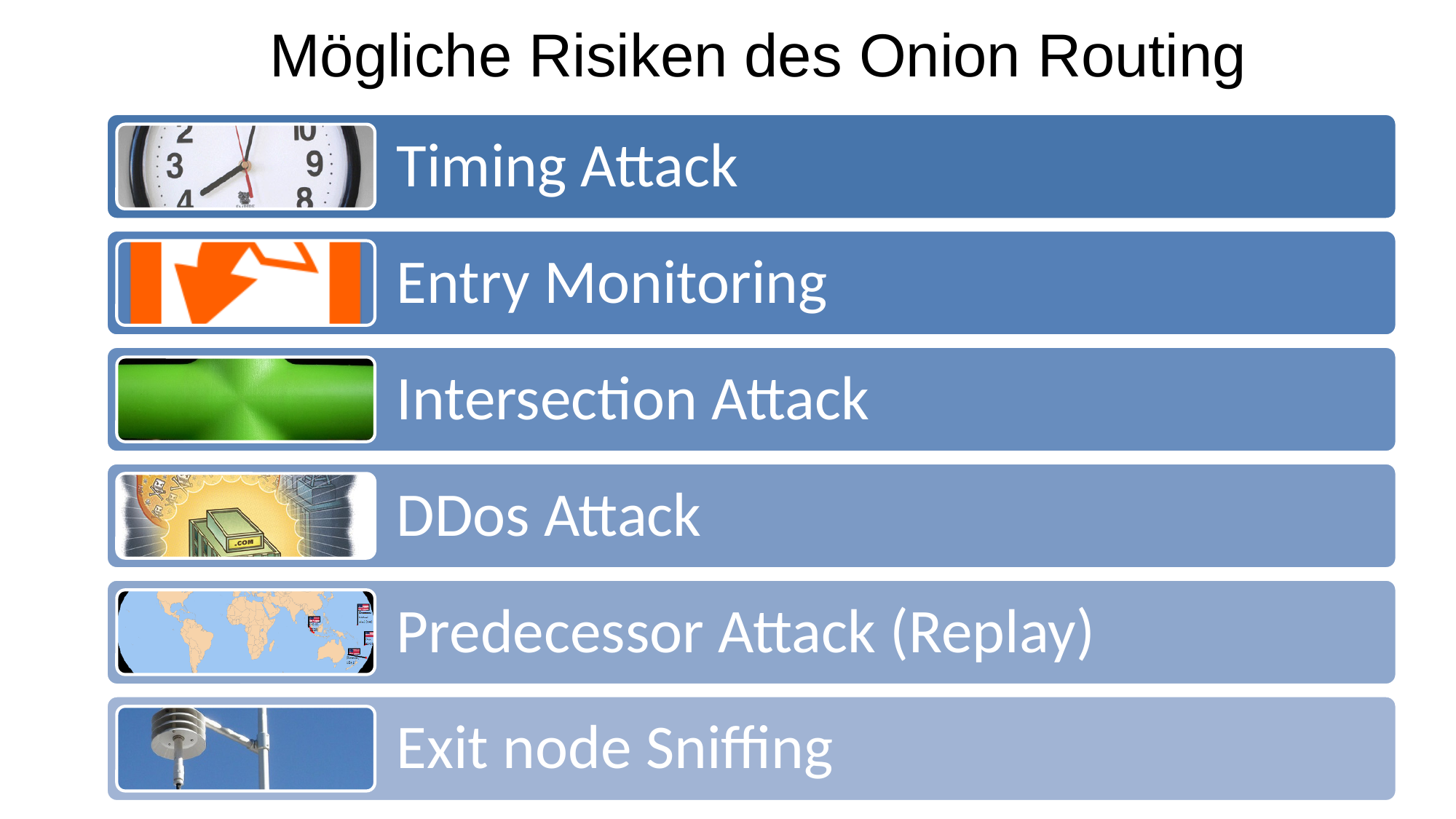

Mögliche Risiken des Onion Routing
Timing Attack
Entry Monitoring
Intersection Attack
DDos Attack
Predecessor Attack (Replay)
Exit node Sniffing